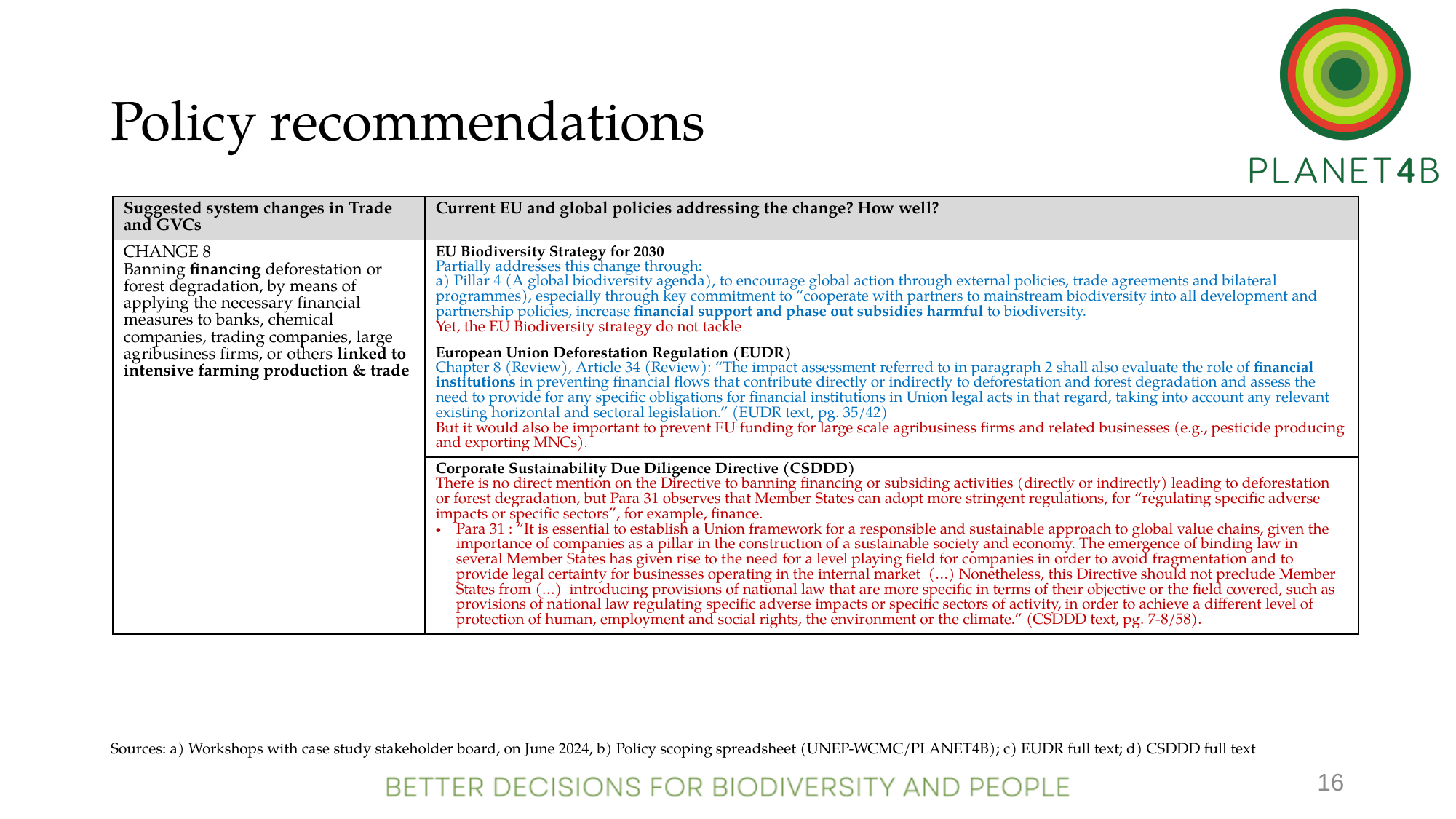

# Policy recommendations
| Suggested system changes in Trade and GVCs | Current EU and global policies addressing the change? How well? |
| --- | --- |
| CHANGE 8 Banning financing deforestation or forest degradation, by means of applying the necessary financial measures to banks, chemical companies, trading companies, large agribusiness firms, or others linked to intensive farming production & trade | EU Biodiversity Strategy for 2030 Partially addresses this change through: a) Pillar 4 (A global biodiversity agenda), to encourage global action through external policies, trade agreements and bilateral programmes), especially through key commitment to “cooperate with partners to mainstream biodiversity into all development and partnership policies, increase financial support and phase out subsidies harmful to biodiversity. Yet, the EU Biodiversity strategy do not tackle |
|  | European Union Deforestation Regulation (EUDR) Chapter 8 (Review), Article 34 (Review): “The impact assessment referred to in paragraph 2 shall also evaluate the role of financial institutions in preventing financial flows that contribute directly or indirectly to deforestation and forest degradation and assess the need to provide for any specific obligations for financial institutions in Union legal acts in that regard, taking into account any relevant existing horizontal and sectoral legislation.” (EUDR text, pg. 35/42)  But it would also be important to prevent EU funding for large scale agribusiness firms and related businesses (e.g., pesticide producing and exporting MNCs). |
|  | Corporate Sustainability Due Diligence Directive (CSDDD) There is no direct mention on the Directive to banning financing or subsiding activities (directly or indirectly) leading to deforestation or forest degradation, but Para 31 observes that Member States can adopt more stringent regulations, for “regulating specific adverse impacts or specific sectors”, for example, finance. Para 31 : “It is essential to establish a Union framework for a responsible and sustainable approach to global value chains, given the importance of companies as a pillar in the construction of a sustainable society and economy. The emergence of binding law in several Member States has given rise to the need for a level playing field for companies in order to avoid fragmentation and to provide legal certainty for businesses operating in the internal market  (…) Nonetheless, this Directive should not preclude Member States from (…) introducing provisions of national law that are more specific in terms of their objective or the field covered, such as provisions of national law regulating specific adverse impacts or specific sectors of activity, in order to achieve a different level of protection of human, employment and social rights, the environment or the climate.” (CSDDD text, pg. 7-8/58). |

Sources: a) Workshops with case study stakeholder board, on June 2024, b) Policy scoping spreadsheet (UNEP-WCMC/PLANET4B); c) EUDR full text; d) CSDDD full text
16